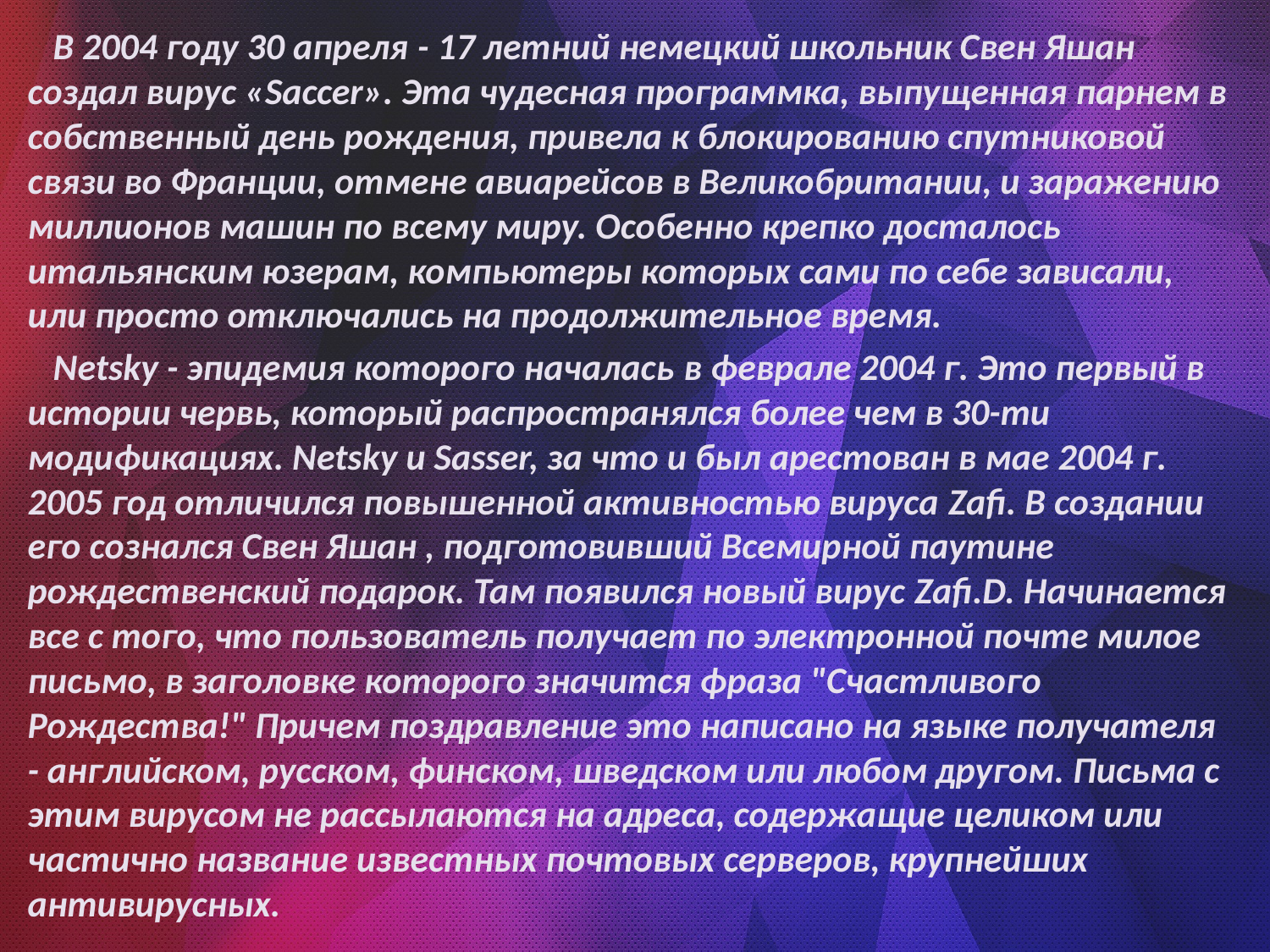

В 2004 году 30 апреля - 17 летний немецкий школьник Свен Яшан создал вирус «Saccer». Эта чудесная программка, выпущенная парнем в собственный день рождения, привела к блокированию спутниковой связи во Франции, отмене авиарейсов в Великобритании, и заражению миллионов машин по всему миру. Особенно крепко досталось итальянским юзерам, компьютеры которых сами по себе зависали, или просто отключались на продолжительное время.
   Netsky - эпидемия которого началась в феврале 2004 г. Это первый в истории червь, который распространялся более чем в 30-ти модификациях. Netsky и Sasser, за что и был арестован в мае 2004 г. 2005 год отличился повышенной активностью вируса Zafi. В создании его сознался Свен Яшан , подготовивший Всемирной паутине рождественский подарок. Там появился новый вирус Zafi.D. Начинается все с того, что пользователь получает по электронной почте милое письмо, в заголовке которого значится фраза "Счастливого Рождества!" Причем поздравление это написано на языке получателя - английском, русском, финском, шведском или любом другом. Письма с этим вирусом не рассылаются на адреса, содержащие целиком или частично название известных почтовых серверов, крупнейших антивирусных.